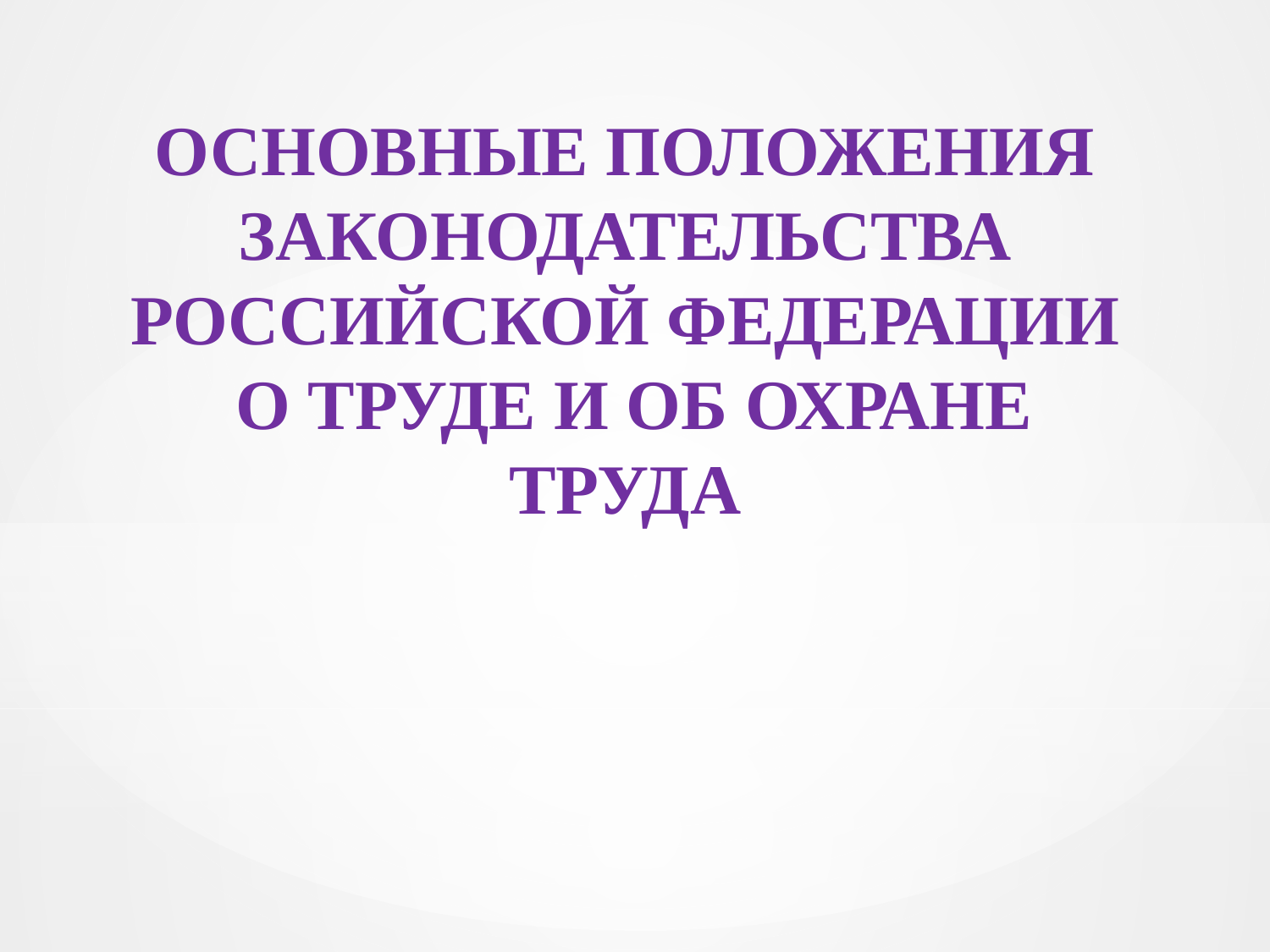

ОСНОВНЫЕ ПОЛОЖЕНИЯ ЗАКОНОДАТЕЛЬСТВА РОССИЙСКОЙ ФЕДЕРАЦИИ
 О ТРУДЕ И ОБ ОХРАНЕ ТРУДА